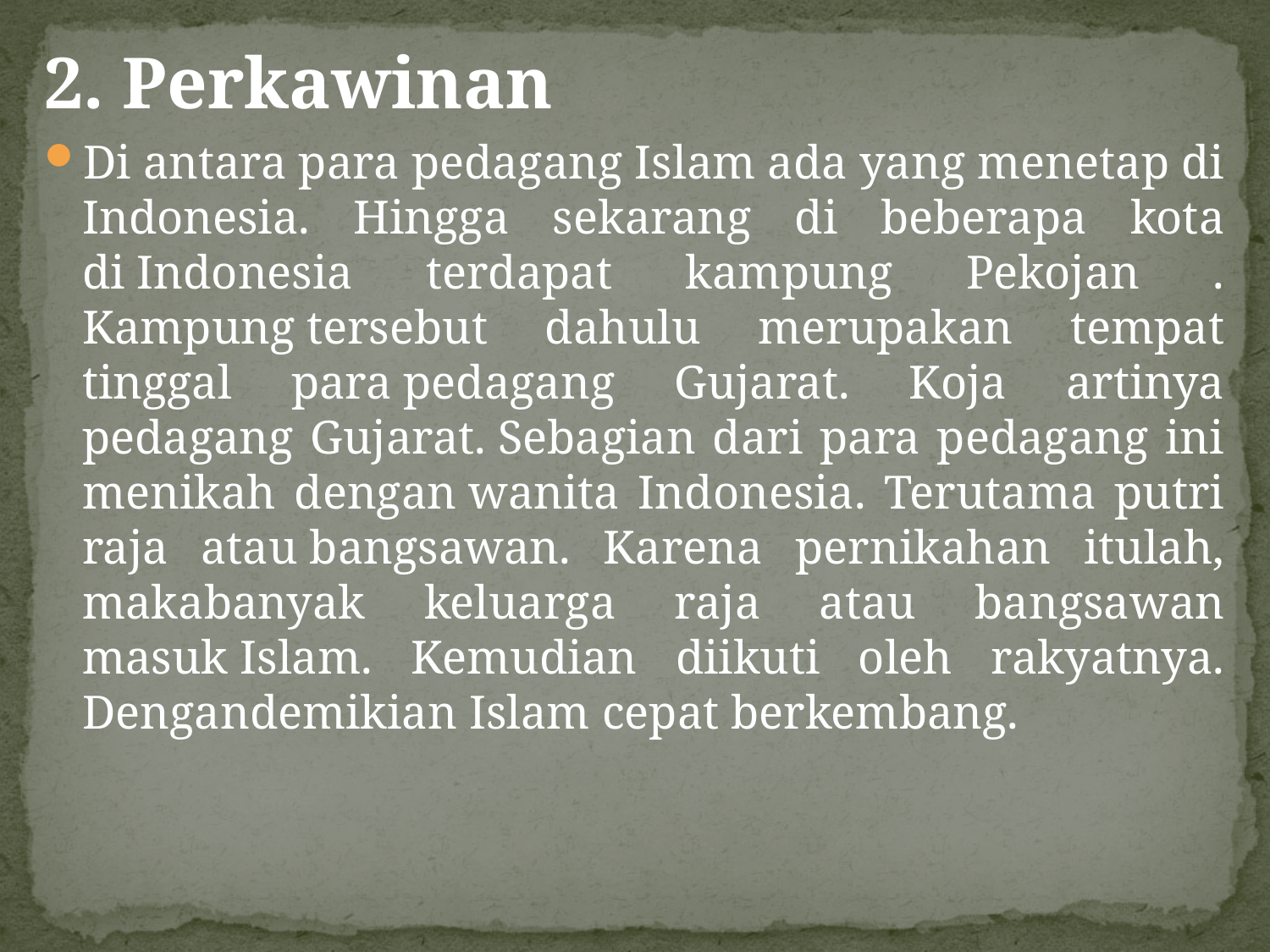

2. Perkawinan
Di antara para pedagang Islam ada yang menetap di Indonesia. Hingga sekarang di beberapa kota di Indonesia terdapat kampung Pekojan . Kampung tersebut dahulu merupakan tempat tinggal para pedagang Gujarat. Koja artinya pedagang Gujarat. Sebagian dari para pedagang ini menikah dengan wanita Indonesia. Terutama putri raja atau bangsawan. Karena pernikahan itulah, makabanyak keluarga raja atau bangsawan masuk Islam. Kemudian diikuti oleh rakyatnya. Dengandemikian Islam cepat berkembang.